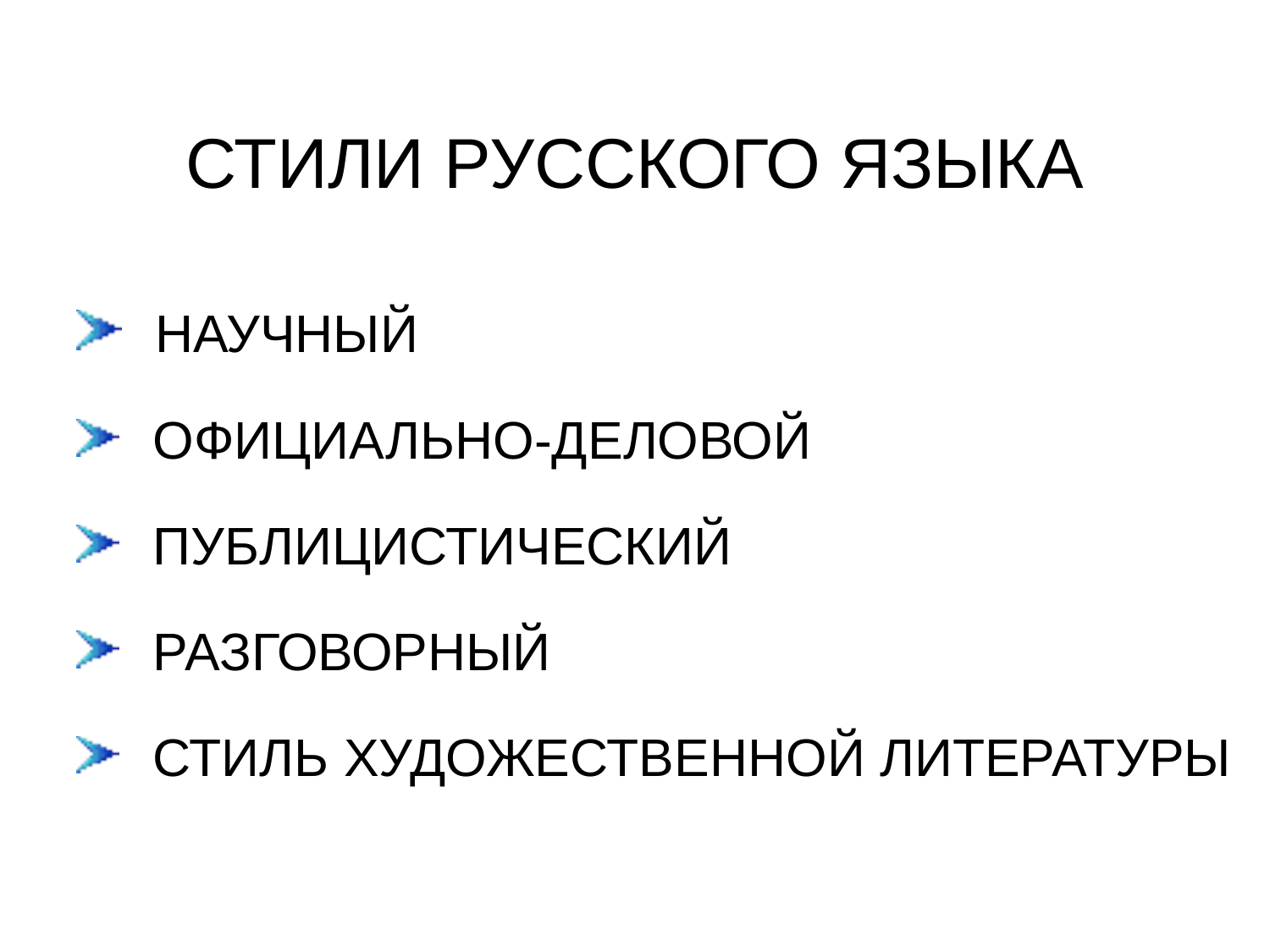

# СТИЛИ РУССКОГО ЯЗЫКА
  НАУЧНЫЙ
  ОФИЦИАЛЬНО-ДЕЛОВОЙ
  ПУБЛИЦИСТИЧЕСКИЙ
  РАЗГОВОРНЫЙ
  СТИЛЬ ХУДОЖЕСТВЕННОЙ ЛИТЕРАТУРЫ